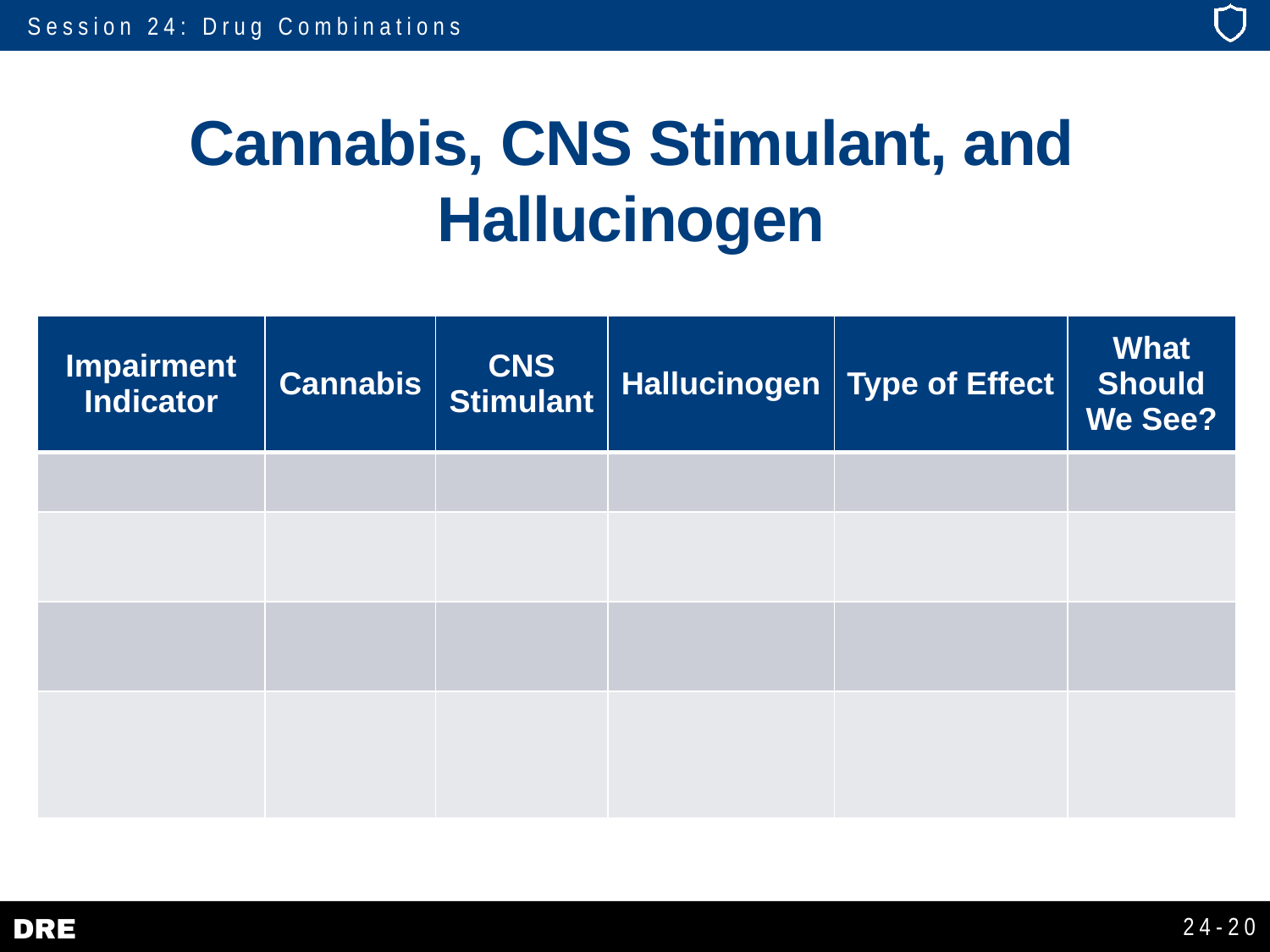

# Cannabis, CNS Stimulant, and Hallucinogen
| Impairment Indicator | Cannabis | CNS Stimulant | Hallucinogen | Type of Effect | What Should We See? |
| --- | --- | --- | --- | --- | --- |
| HGN | None | None | None | Null | No HGN |
| VGN | None | None | None | Null | No VGN |
| LOC | Present | None | None | Overlapping | LOC |
| Pupil Size | Dilated (6) | Dilated | Dilated | Additive/ Overlapping (6) | Dilated |

(6) Pupil size possibly normal
24-20